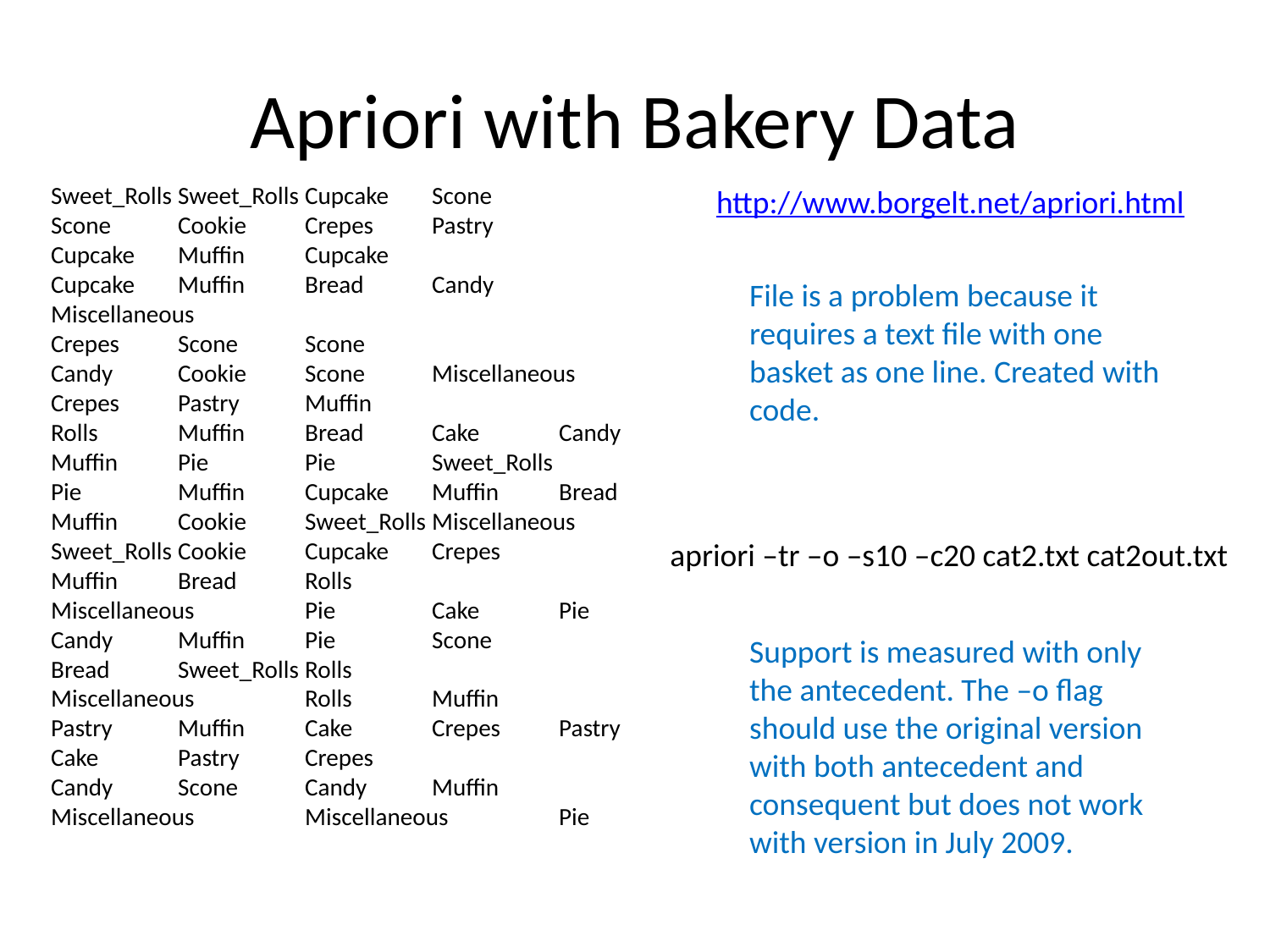

# Apriori with Bakery Data
Sweet_Rolls	Sweet_Rolls	Cupcake	Scone
Scone	Cookie	Crepes	Pastry
Cupcake	Muffin	Cupcake
Cupcake	Muffin	Bread	Candy	Miscellaneous
Crepes	Scone	Scone
Candy	Cookie	Scone	Miscellaneous
Crepes	Pastry	Muffin
Rolls	Muffin	Bread	Cake	Candy
Muffin	Pie	Pie	Sweet_Rolls
Pie	Muffin	Cupcake	Muffin	Bread
Muffin	Cookie	Sweet_Rolls	Miscellaneous
Sweet_Rolls	Cookie	Cupcake	Crepes
Muffin	Bread	Rolls
Miscellaneous	Pie	Cake	Pie
Candy	Muffin	Pie	Scone
Bread	Sweet_Rolls	Rolls
Miscellaneous	Rolls	Muffin
Pastry	Muffin	Cake	Crepes	Pastry
Cake	Pastry	Crepes
Candy	Scone	Candy	Muffin
Miscellaneous	Miscellaneous	Pie
http://www.borgelt.net/apriori.html
File is a problem because it requires a text file with one basket as one line. Created with code.
apriori –tr –o –s10 –c20 cat2.txt cat2out.txt
Support is measured with only the antecedent. The –o flag should use the original version with both antecedent and consequent but does not work with version in July 2009.